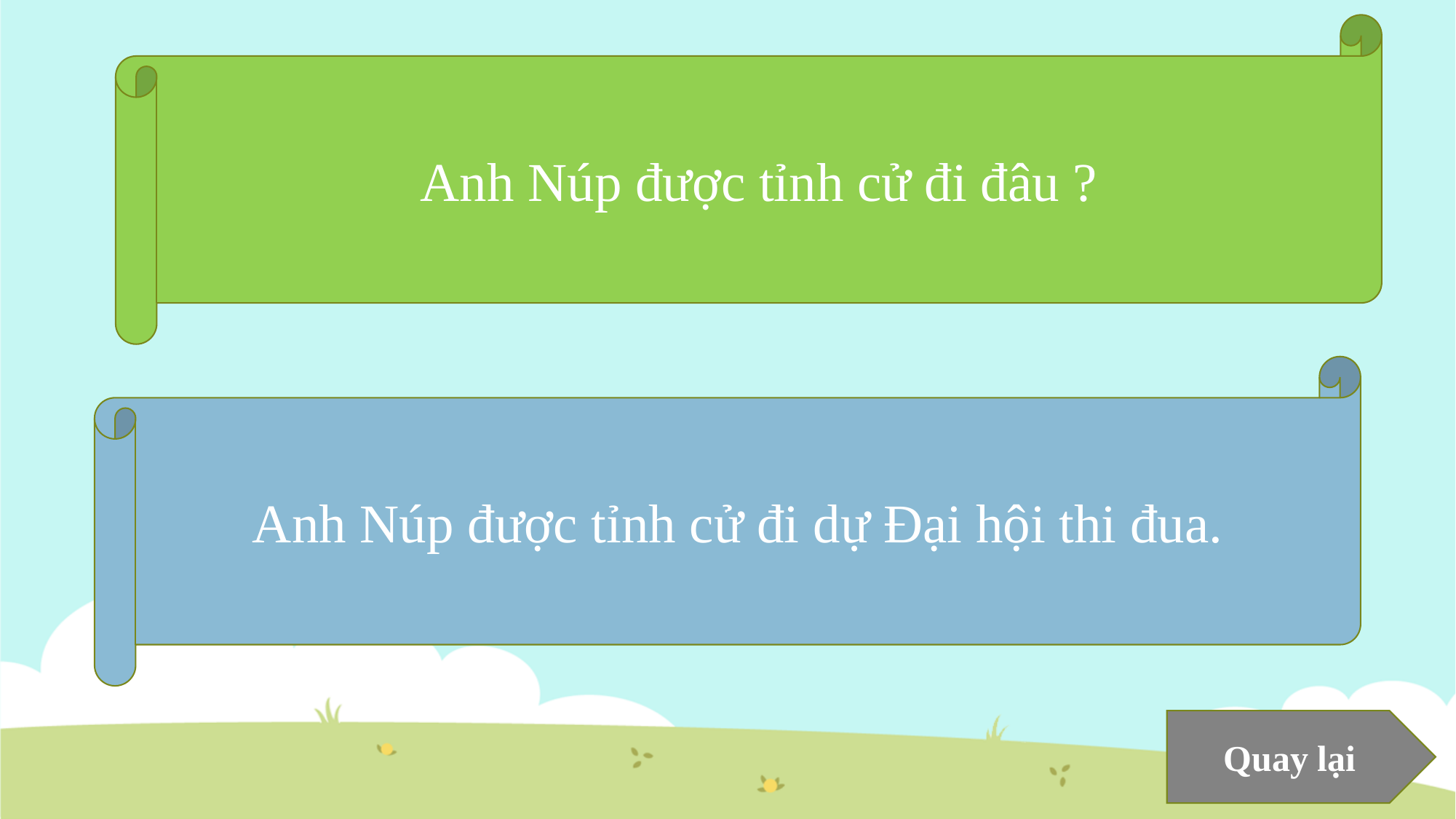

Anh Núp được tỉnh cử đi đâu ?
Anh Núp được tỉnh cử đi dự Đại hội thi đua.
Quay lại